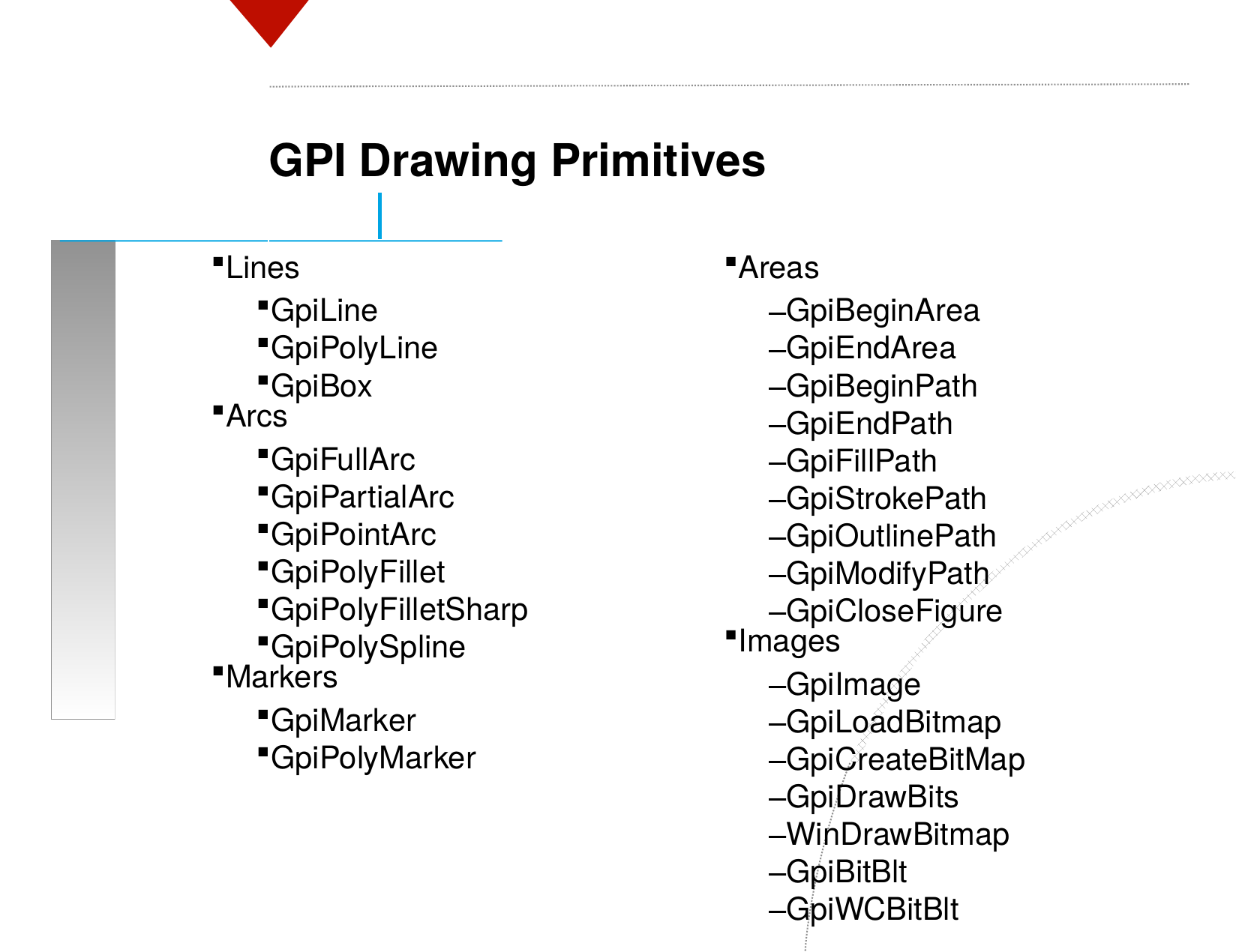

GPI Drawing Primitives
Lines
GpiLine
GpiPolyLine
GpiBox
Arcs
GpiFullArc
GpiPartialArc
GpiPointArc
GpiPolyFillet
GpiPolyFilletSharp
GpiPolySpline
Markers
GpiMarker
GpiPolyMarker
Areas
GpiBeginArea
GpiEndArea
GpiBeginPath
GpiEndPath
GpiFillPath
GpiStrokePath
GpiOutlinePath
GpiModifyPath
GpiCloseFigure
Images
GpiImage
GpiLoadBitmap
GpiCreateBitMap
GpiDrawBits
WinDrawBitmap
GpiBitBlt
GpiWCBitBlt